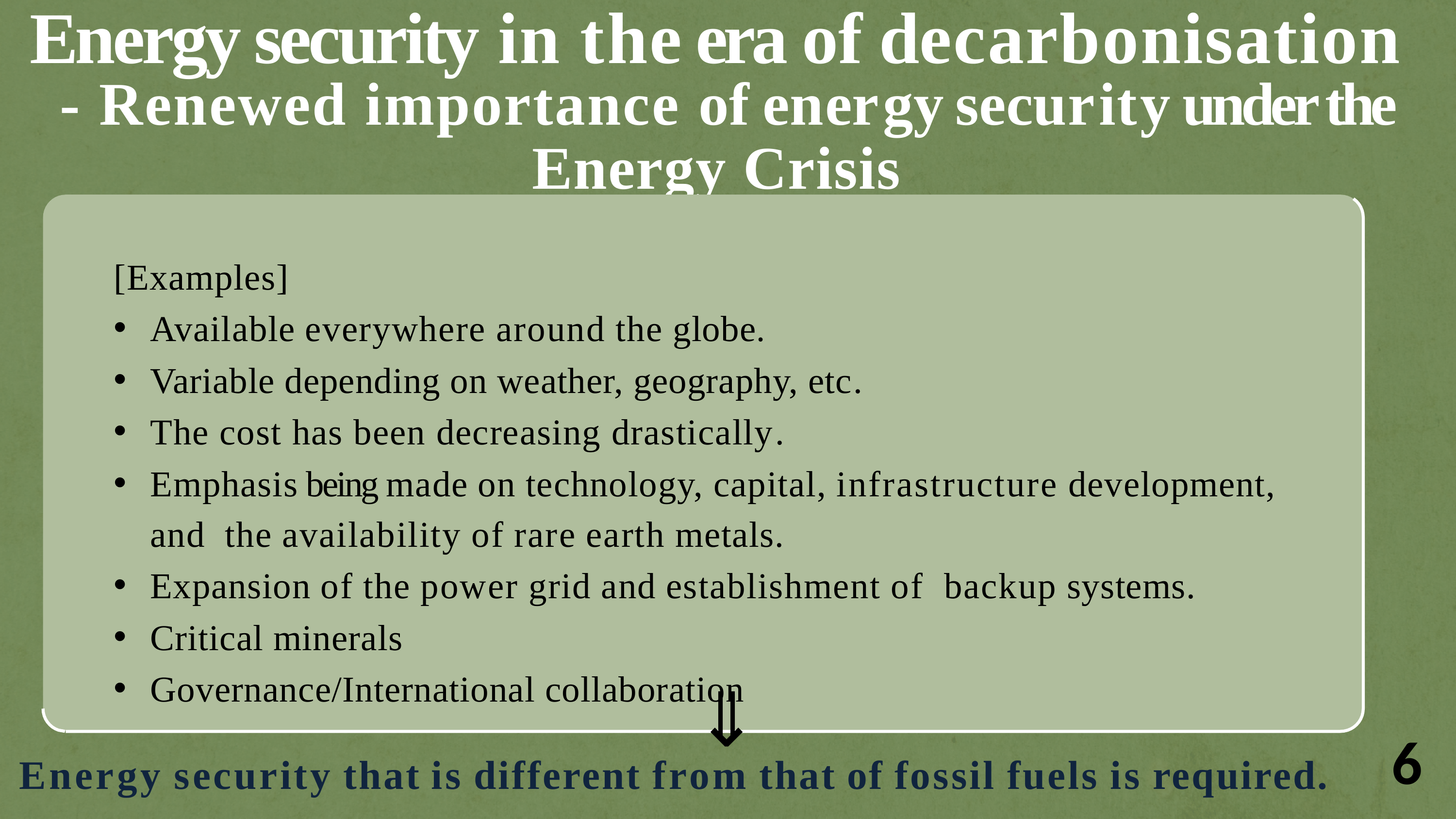

# Energy security in the era of decarbonisation - Renewed importance of energy security under the Energy Crisis

[Examples]
Available everywhere around the globe.
Variable depending on weather, geography, etc.
The cost has been decreasing drastically.
Emphasis being made on technology, capital, infrastructure development, and  the availability of rare earth metals.
Expansion of the power grid and establishment of  backup systems.
Critical minerals
Governance/International collaboration
⇓
6
Energy security that is different from that of fossil fuels is required.